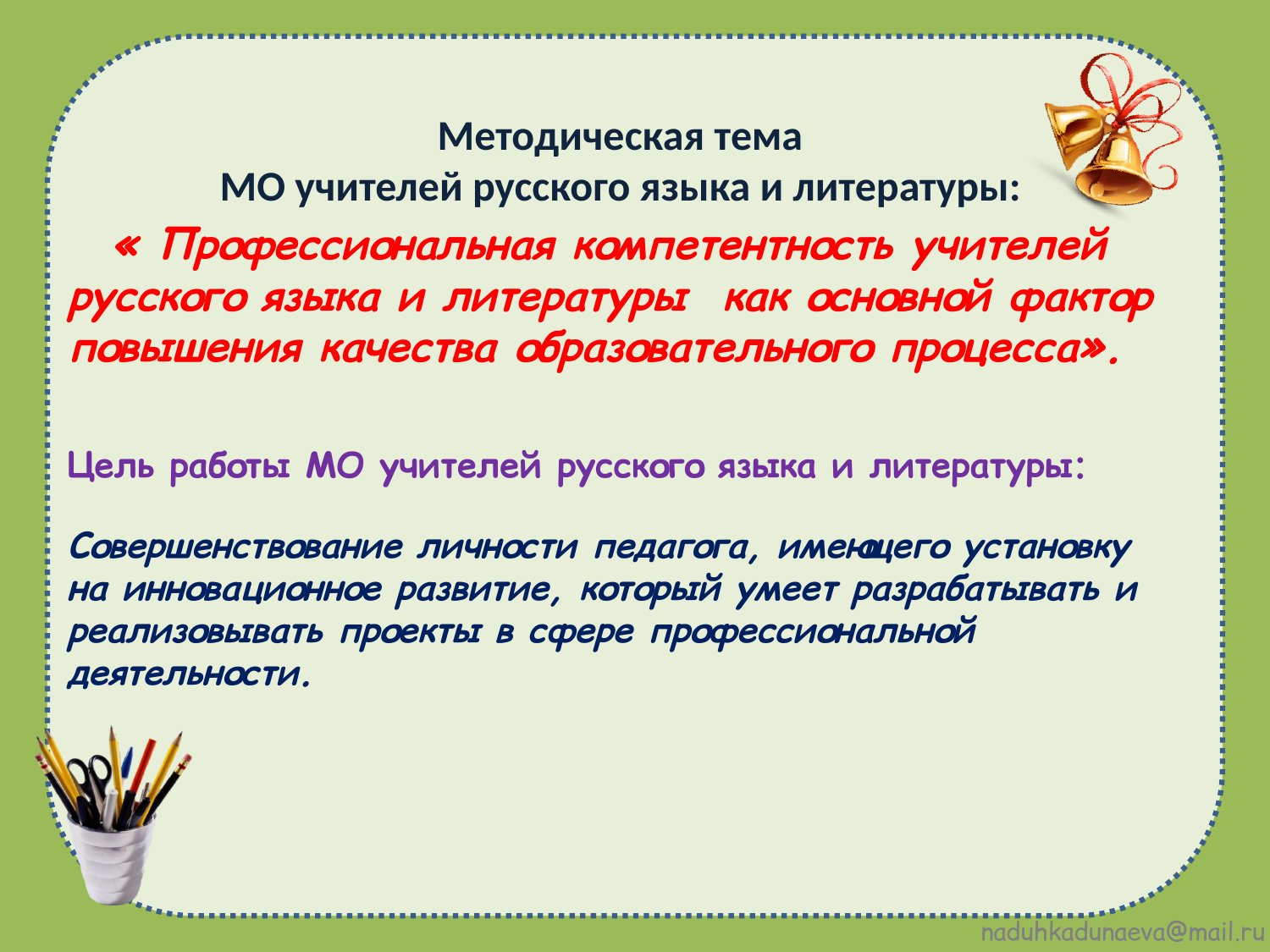

Методическая тема
МО учителей русского языка и литературы:
  « Профессиональная компетентность учителей  русского языка и литературы  как основной фактор повышения качества образовательного процесса».
Цель работы МО учителей русского языка и литературы:

Совершенствование личности педагога, имеющего установку на инновационное развитие, который умеет разрабатывать и реализовывать проекты в сфере профессиональной деятельности.